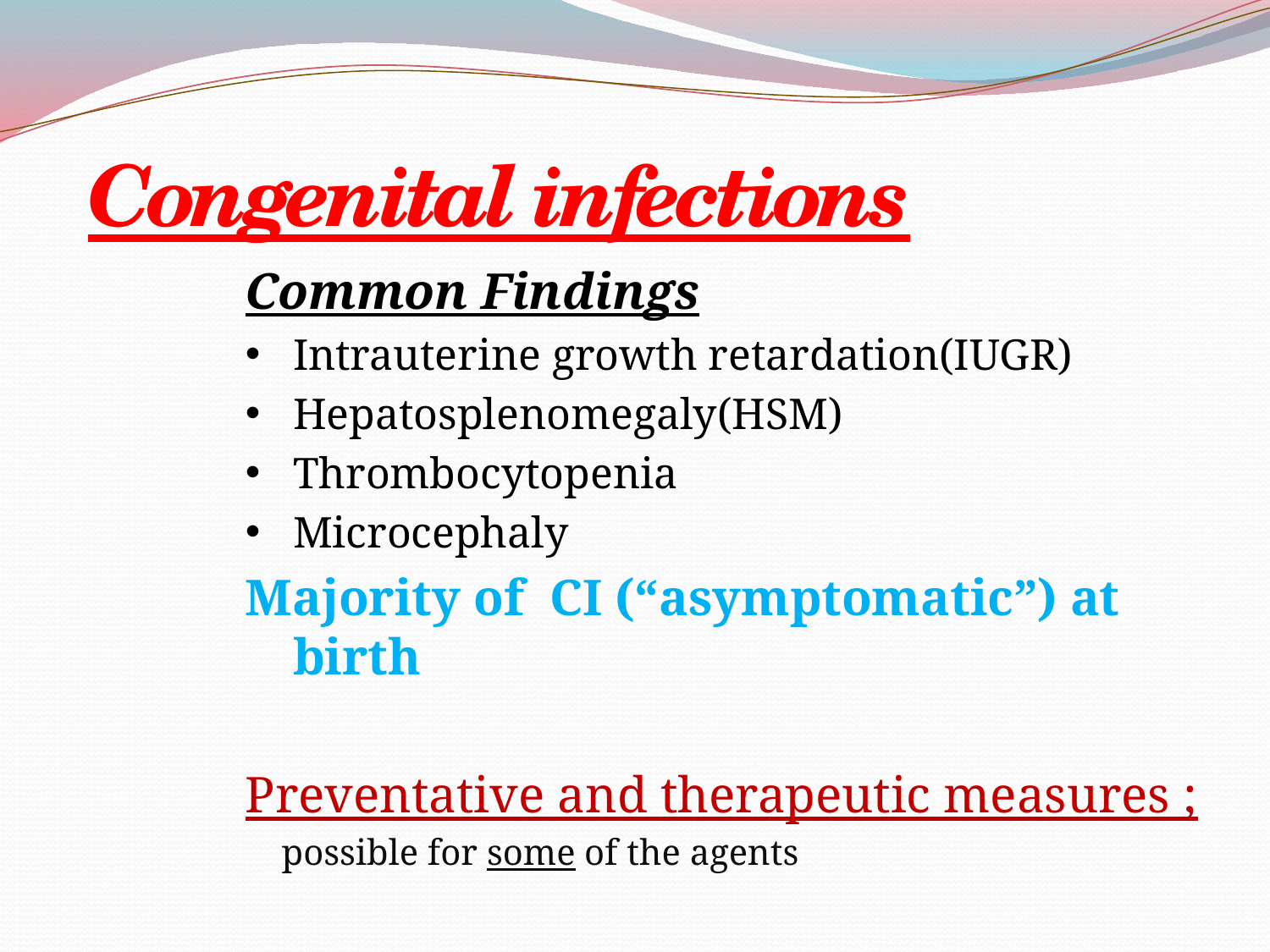

# Congenital infections
Common Findings
Intrauterine growth retardation(IUGR)
Hepatosplenomegaly(HSM)
Thrombocytopenia
Microcephaly
Majority of  CI (“asymptomatic”) at birth

Preventative and therapeutic measures ;
    possible for some of the agents